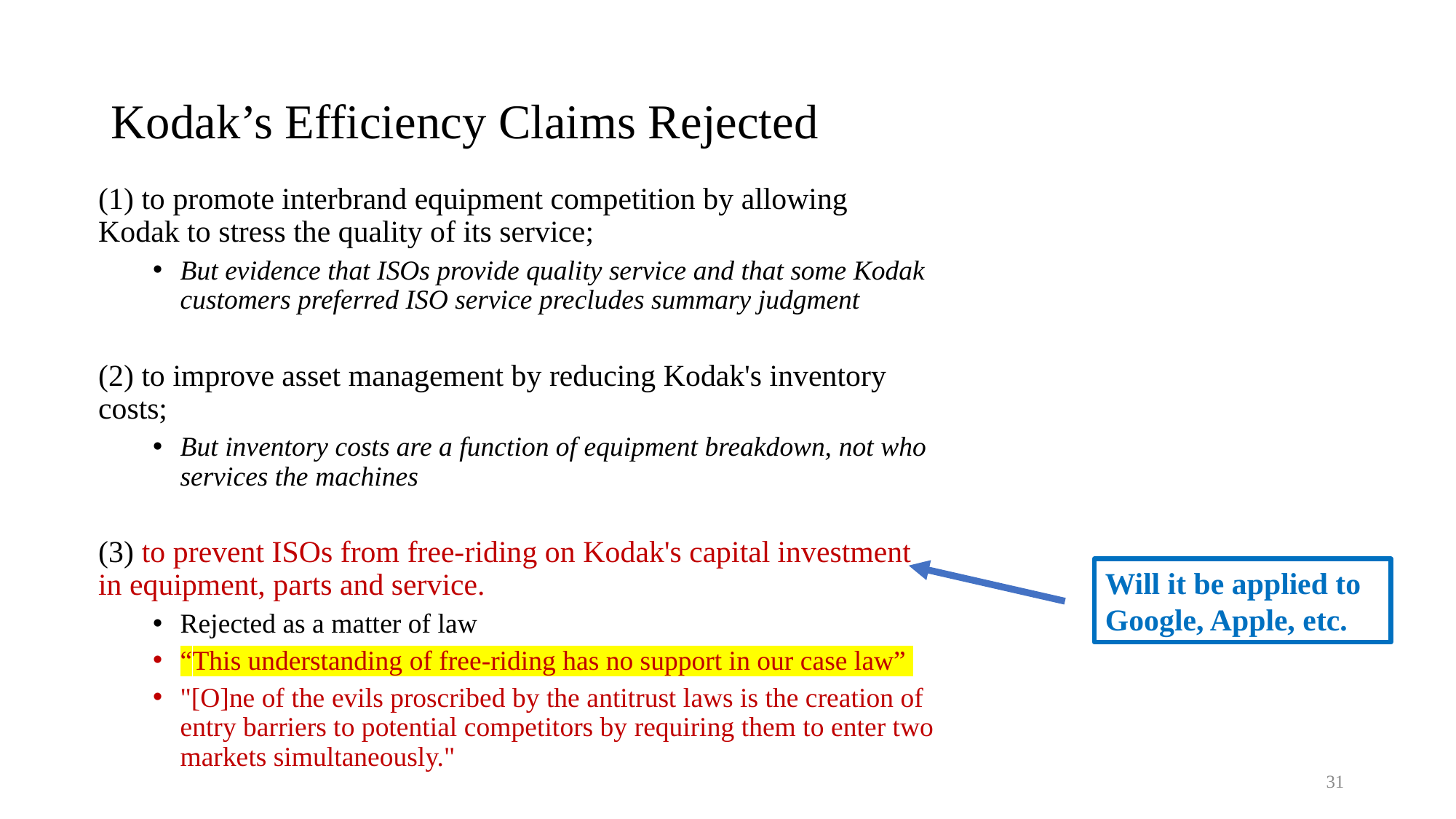

# Kodak’s Efficiency Claims Rejected
(1) to promote interbrand equipment competition by allowing Kodak to stress the quality of its service;
But evidence that ISOs provide quality service and that some Kodak customers preferred ISO service precludes summary judgment
(2) to improve asset management by reducing Kodak's inventory costs;
But inventory costs are a function of equipment breakdown, not who services the machines
(3) to prevent ISOs from free-riding on Kodak's capital investment in equipment, parts and service.
Rejected as a matter of law
“This understanding of free-riding has no support in our case law”
"[O]ne of the evils proscribed by the antitrust laws is the creation of entry barriers to potential competitors by requiring them to enter two markets simultaneously."

Will it be applied to Google, Apple, etc.
31